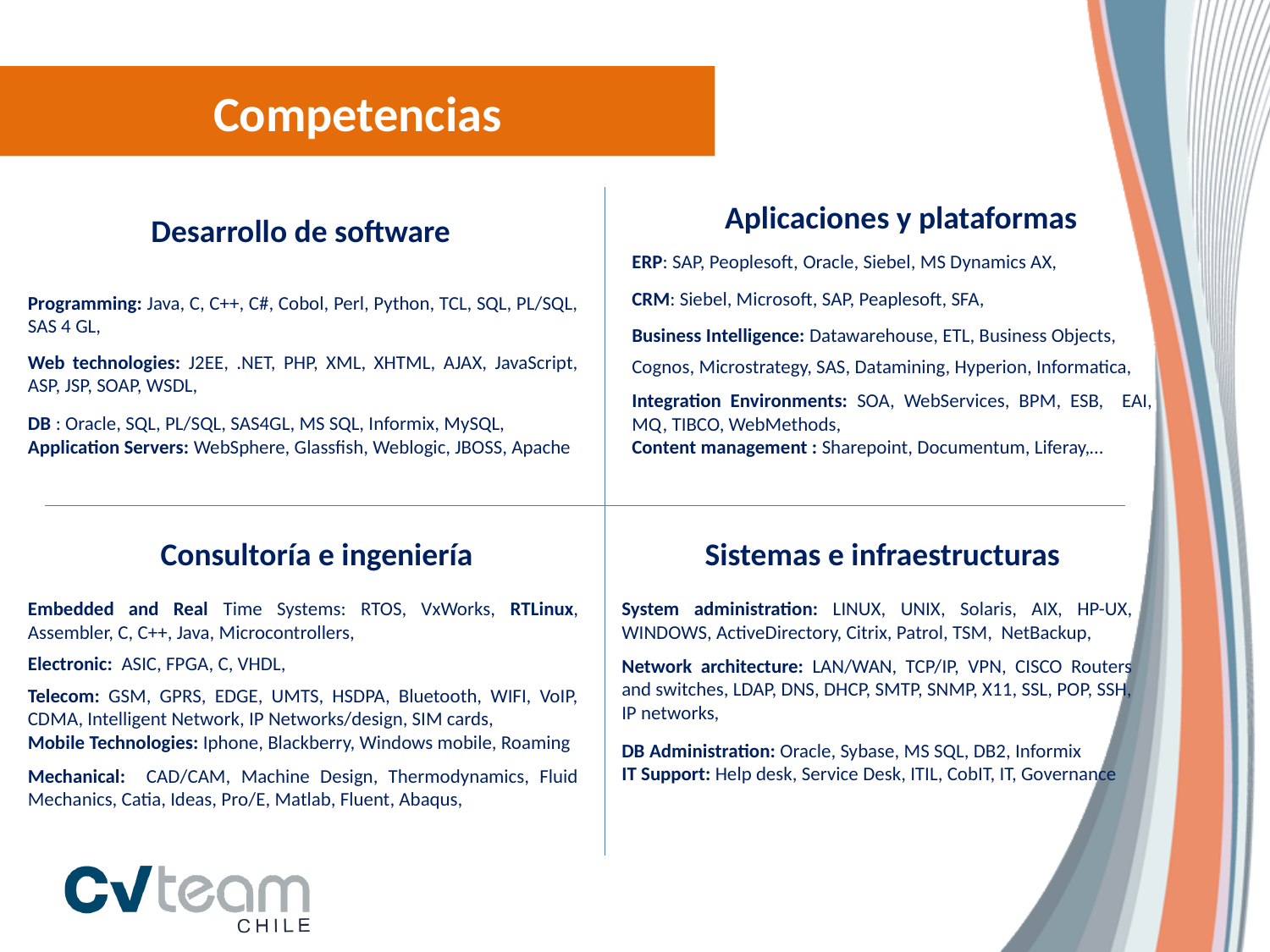

# Competencias
Aplicaciones y plataformas
Desarrollo de software
ERP: SAP, Peoplesoft, Oracle, Siebel, MS Dynamics AX,

CRM: Siebel, Microsoft, SAP, Peaplesoft, SFA,

Business Intelligence: Datawarehouse, ETL, Business Objects,
Cognos, Microstrategy, SAS, Datamining, Hyperion, Informatica,

Integration Environments: SOA, WebServices, BPM, ESB,  EAI, MQ, TIBCO, WebMethods,
Content management : Sharepoint, Documentum, Liferay,…

Programming: Java, C, C++, C#, Cobol, Perl, Python, TCL, SQL, PL/SQL, SAS 4 GL,

Web technologies: J2EE, .NET, PHP, XML, XHTML, AJAX, JavaScript, ASP, JSP, SOAP, WSDL,

DB : Oracle, SQL, PL/SQL, SAS4GL, MS SQL, Informix, MySQL,
Application Servers: WebSphere, Glassfish, Weblogic, JBOSS, Apache
Sistemas e infraestructuras
Consultoría e ingeniería
Embedded and Real Time Systems: RTOS, VxWorks, RTLinux, Assembler, C, C++, Java, Microcontrollers,

Electronic:  ASIC, FPGA, C, VHDL,

Telecom: GSM, GPRS, EDGE, UMTS, HSDPA, Bluetooth, WIFI, VoIP, CDMA, Intelligent Network, IP Networks/design, SIM cards,
Mobile Technologies: Iphone, Blackberry, Windows mobile, Roaming

Mechanical:  CAD/CAM, Machine Design, Thermodynamics, Fluid Mechanics, Catia, Ideas, Pro/E, Matlab, Fluent, Abaqus,

System administration: LINUX, UNIX, Solaris, AIX, HP-UX, WINDOWS, ActiveDirectory, Citrix, Patrol, TSM,  NetBackup,

Network architecture: LAN/WAN, TCP/IP, VPN, CISCO Routers and switches, LDAP, DNS, DHCP, SMTP, SNMP, X11, SSL, POP, SSH, IP networks,

DB Administration: Oracle, Sybase, MS SQL, DB2, Informix
IT Support: Help desk, Service Desk, ITIL, CobIT, IT, Governance